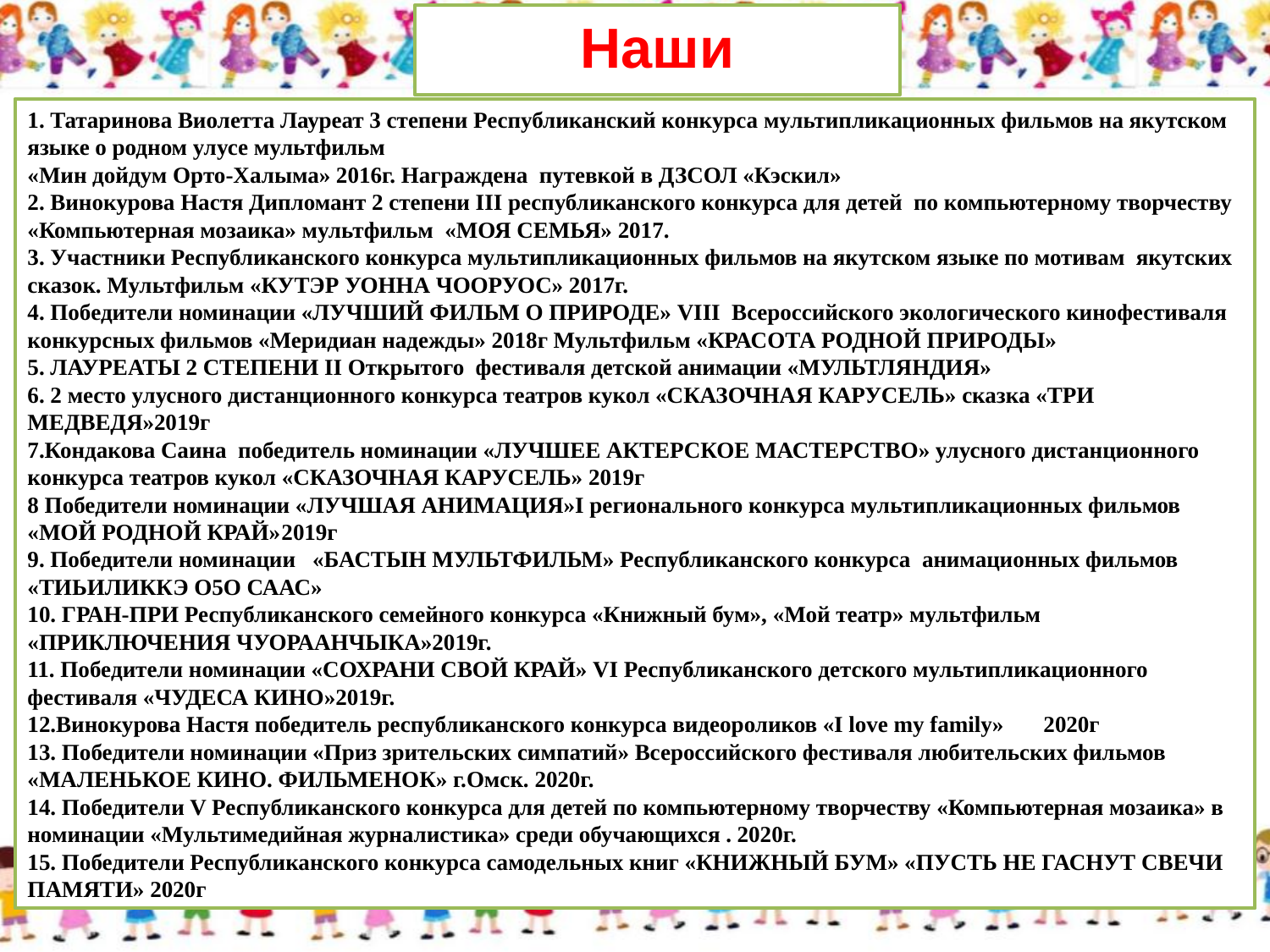

Наши достижения
1. Татаринова Виолетта Лауреат 3 степени Республиканский конкурса мультипликационных фильмов на якутском языке о родном улусе мультфильм
«Мин дойдум Орто-Халыма» 2016г. Награждена  путевкой в ДЗСОЛ «Кэскил»
2. Винокурова Настя Дипломант 2 степени III республиканского конкурса для детей  по компьютерному творчеству «Компьютерная мозаика» мультфильм  «МОЯ СЕМЬЯ» 2017.
3. Участники Республиканского конкурса мультипликационных фильмов на якутском языке по мотивам  якутских сказок. Мультфильм «КУТЭР УОННА ЧООРУОС» 2017г.
4. Победители номинации «ЛУЧШИЙ ФИЛЬМ О ПРИРОДЕ» VIII  Всероссийского экологического кинофестиваля конкурсных фильмов «Меридиан надежды» 2018г Мультфильм «КРАСОТА РОДНОЙ ПРИРОДЫ»
5. ЛАУРЕАТЫ 2 СТЕПЕНИ II Открытого  фестиваля детской анимации «МУЛЬТЛЯНДИЯ»
6. 2 место улусного дистанционного конкурса театров кукол «СКАЗОЧНАЯ КАРУСЕЛЬ» сказка «ТРИ МЕДВЕДЯ»2019г
7.Кондакова Саина  победитель номинации «ЛУЧШЕЕ АКТЕРСКОЕ МАСТЕРСТВО» улусного дистанционного конкурса театров кукол «СКАЗОЧНАЯ КАРУСЕЛЬ» 2019г
8 Победители номинации «ЛУЧШАЯ АНИМАЦИЯ»I регионального конкурса мультипликационных фильмов «МОЙ РОДНОЙ КРАЙ»	2019г
9. Победители номинации   «БАСТЫН МУЛЬТФИЛЬМ» Республиканского конкурса  анимационных фильмов  «ТИЬИЛИККЭ О5О СААС»
10. ГРАН-ПРИ Республиканского семейного конкурса «Книжный бум», «Мой театр» мультфильм  «ПРИКЛЮЧЕНИЯ ЧУОРААНЧЫКА»2019г.
11. Победители номинации «СОХРАНИ СВОЙ КРАЙ» VI Республиканского детского мультипликационного  фестиваля «ЧУДЕСА КИНО»2019г.
12.Винокурова Настя победитель республиканского конкурса видеороликов «I love my family»	2020г
13. Победители номинации «Приз зрительских симпатий» Всероссийского фестиваля любительских фильмов «МАЛЕНЬКОЕ КИНО. ФИЛЬМЕНОК» г.Омск. 2020г.
14. Победители V Республиканского конкурса для детей по компьютерному творчеству «Компьютерная мозаика» в номинации «Мультимедийная журналистика» среди обучающихся . 2020г.
15. Победители Республиканского конкурса самодельных книг «КНИЖНЫЙ БУМ» «ПУСТЬ НЕ ГАСНУТ СВЕЧИ ПАМЯТИ» 2020г